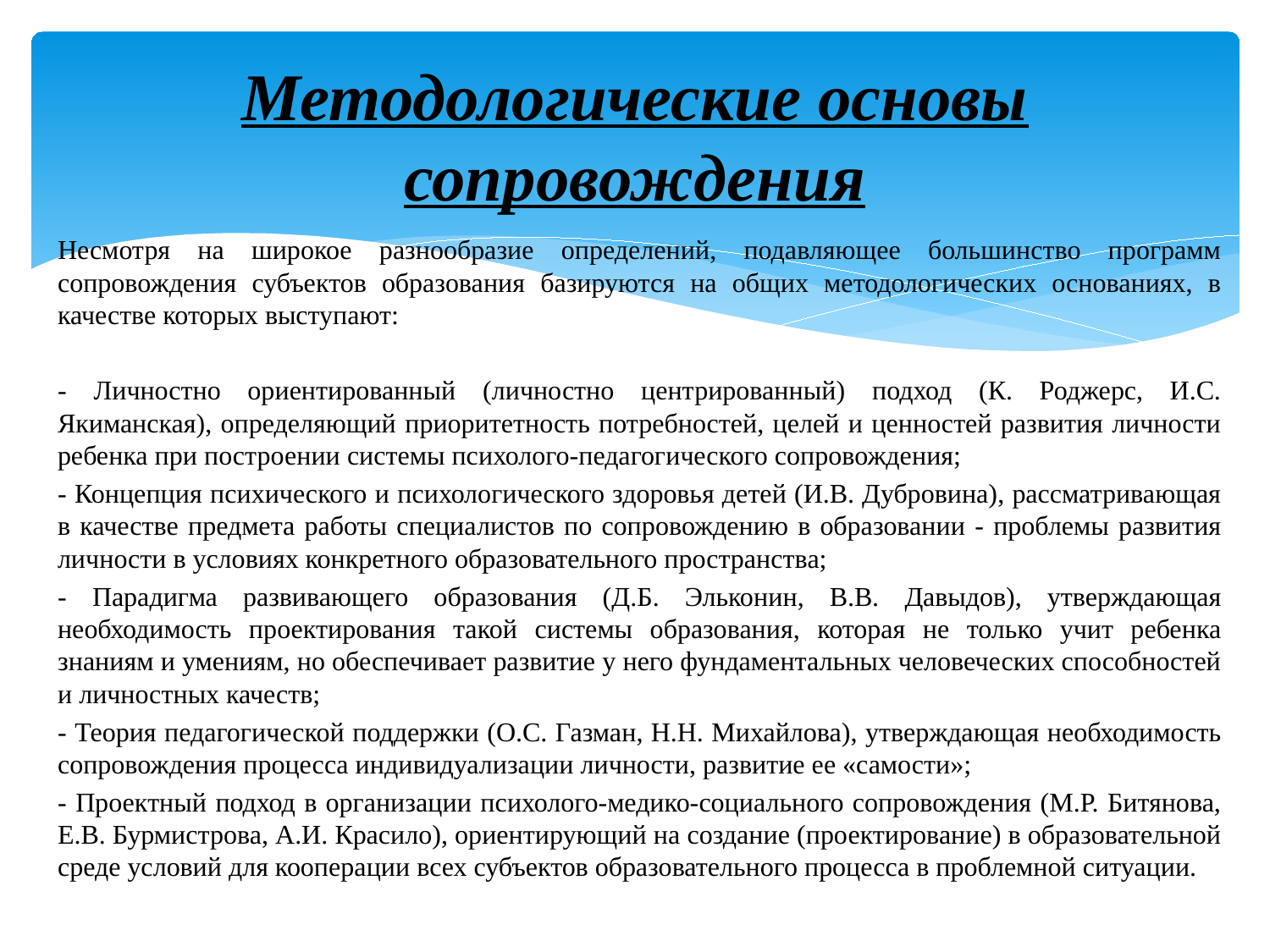

# Методологические основы сопровождения
Несмотря на широкое разнообразие определений, подавляющее большинство программ сопровождения субъектов образования базируются на общих методологических основаниях, в качестве которых выступают:

- Личностно ориентированный (личностно центрированный) подход (К. Роджерс, И.С. Якиманская), определяющий приоритетность потребностей, целей и ценностей развития личности ребенка при построении системы психолого-педагогического сопровождения;
- Концепция психического и психологического здоровья детей (И.В. Дубровина), рассматривающая в качестве предмета работы специалистов по сопровождению в образовании - проблемы развития личности в условиях конкретного образовательного пространства;
- Парадигма развивающего образования (Д.Б. Эльконин, В.В. Давыдов), утверждающая необходимость проектирования такой системы образования, которая не только учит ребенка знаниям и умениям, но обеспечивает развитие у него фундаментальных человеческих способностей и личностных качеств;
- Теория педагогической поддержки (О.С. Газман, Н.Н. Михайлова), утверждающая необходимость сопровождения процесса индивидуализации личности, развитие ее «самости»;
- Проектный подход в организации психолого-медико-социального сопровождения (М.Р. Битянова, Е.В. Бурмистрова, А.И. Красило), ориентирующий на создание (проектирование) в образовательной среде условий для кооперации всех субъектов образовательного процесса в проблемной ситуации.